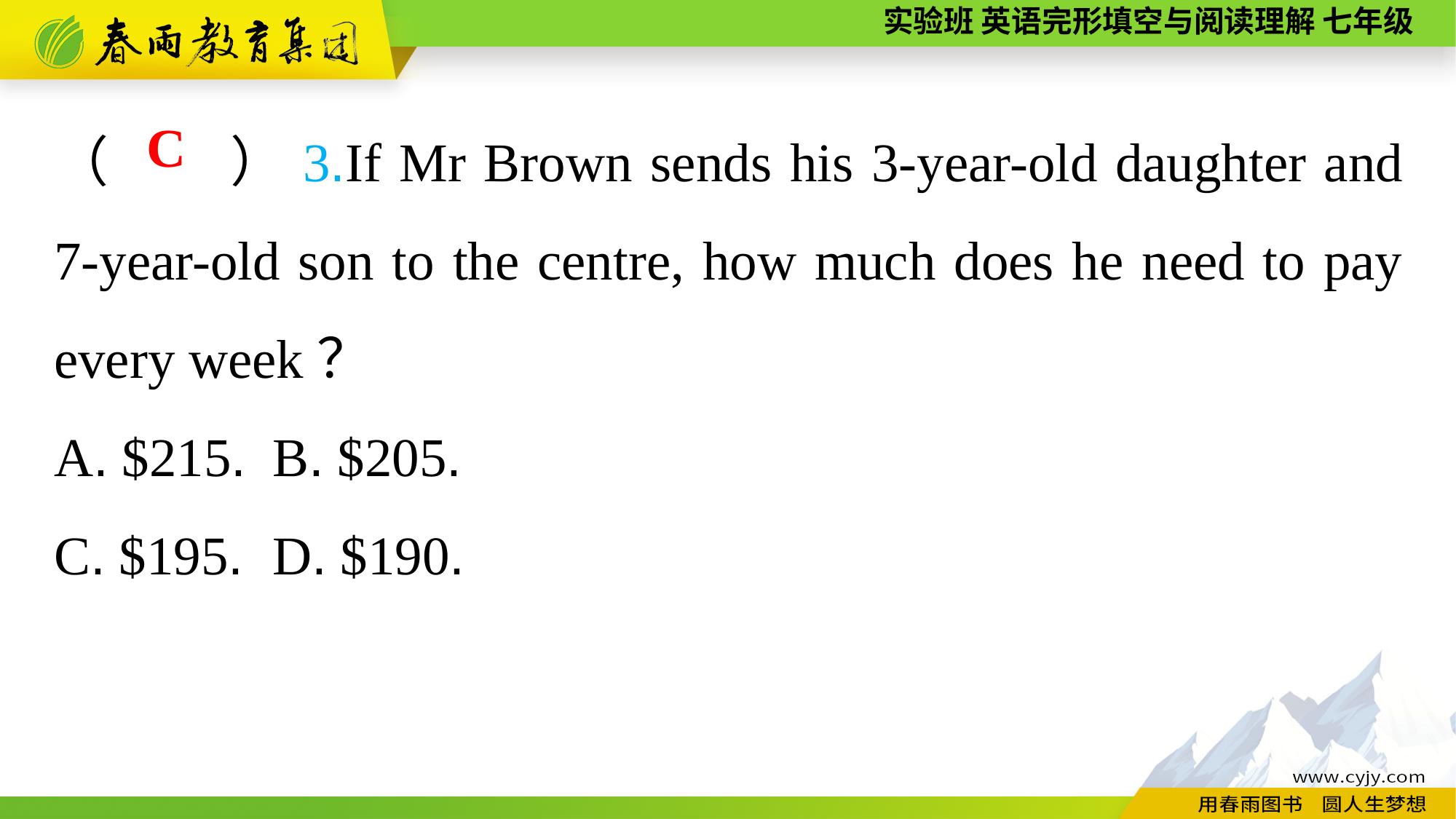

（　　）3.If Mr Brown sends his 3-year-old daughter and 7-year-old son to the centre, how much does he need to pay every week？
A. $215.	B. $205.
C. $195.	D. $190.
C